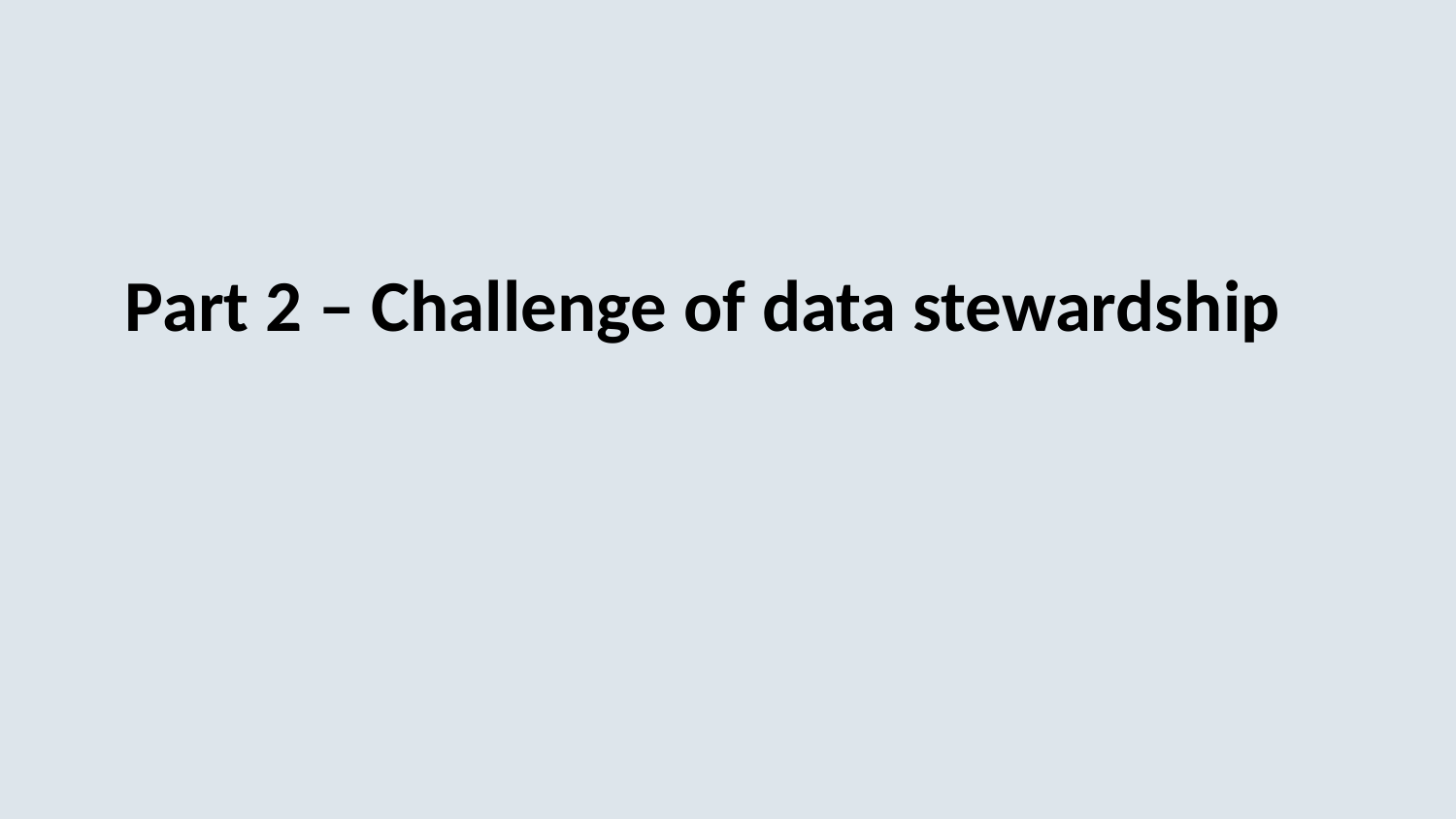

Part 2 – Challenge of data stewardship